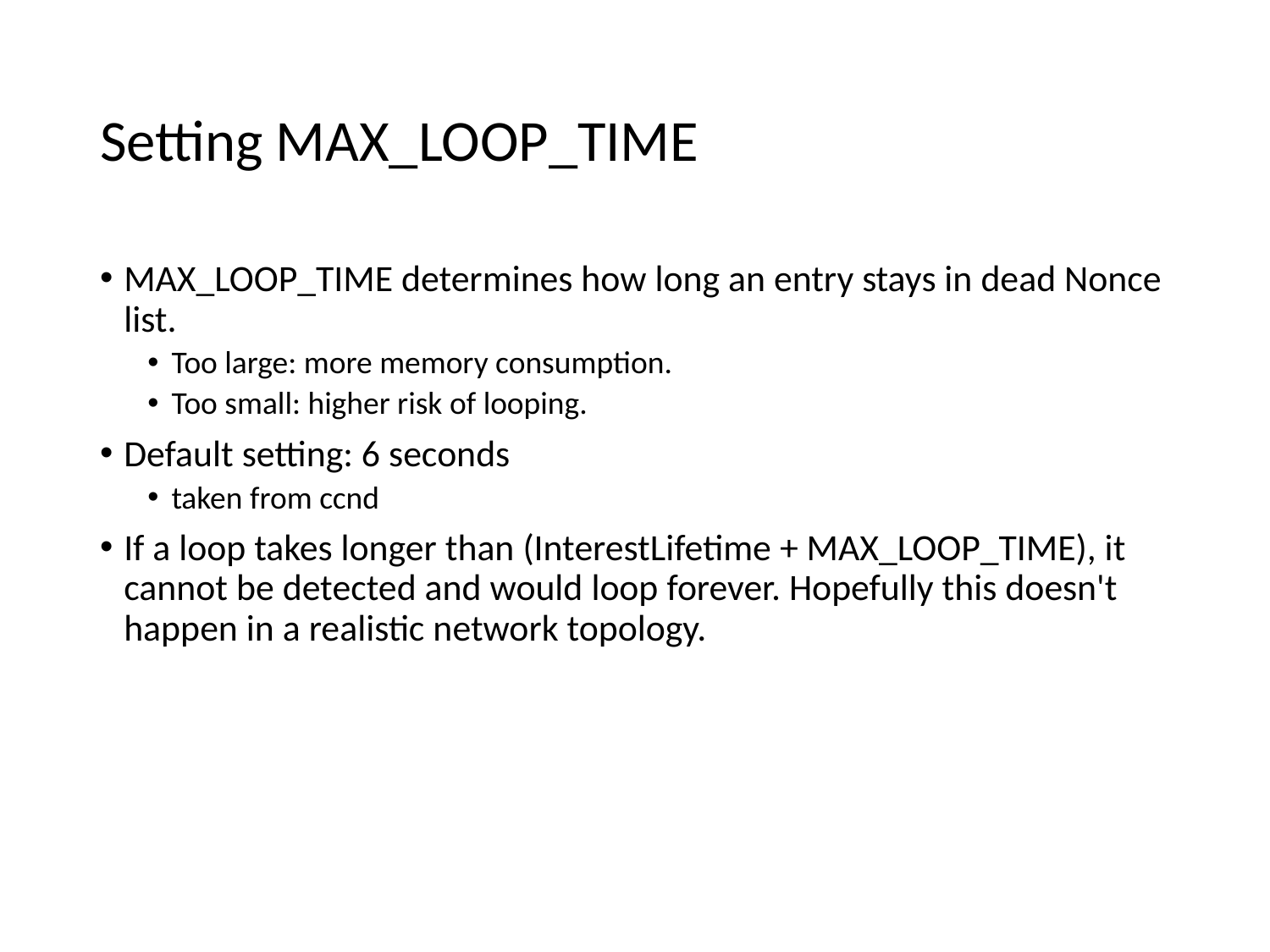

# Setting MAX_LOOP_TIME
MAX_LOOP_TIME determines how long an entry stays in dead Nonce list.
Too large: more memory consumption.
Too small: higher risk of looping.
Default setting: 6 seconds
taken from ccnd
If a loop takes longer than (InterestLifetime + MAX_LOOP_TIME), it cannot be detected and would loop forever. Hopefully this doesn't happen in a realistic network topology.